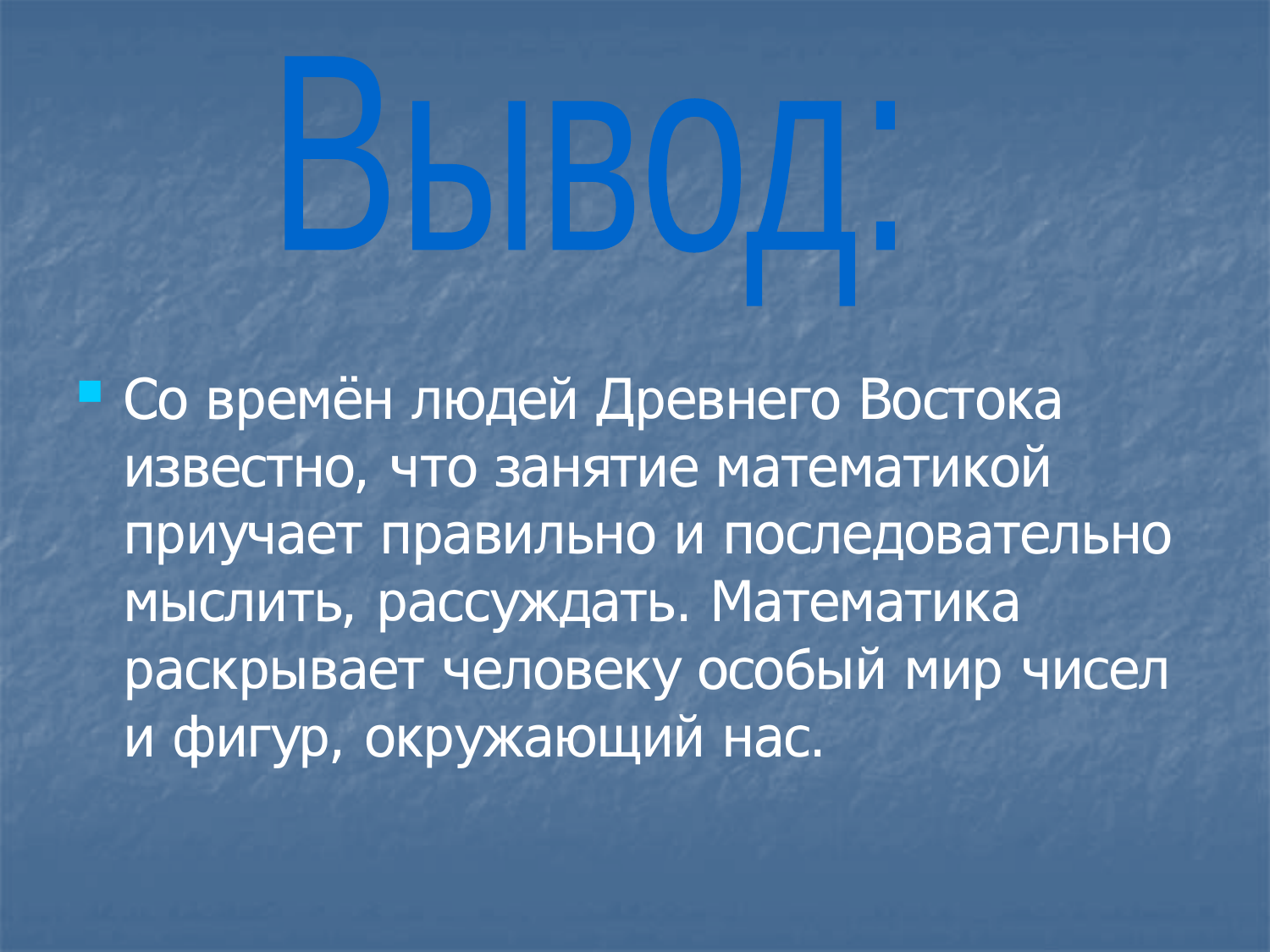

Вывод:
Со времён людей Древнего Востока известно, что занятие математикой приучает правильно и последовательно мыслить, рассуждать. Математика раскрывает человеку особый мир чисел и фигур, окружающий нас.